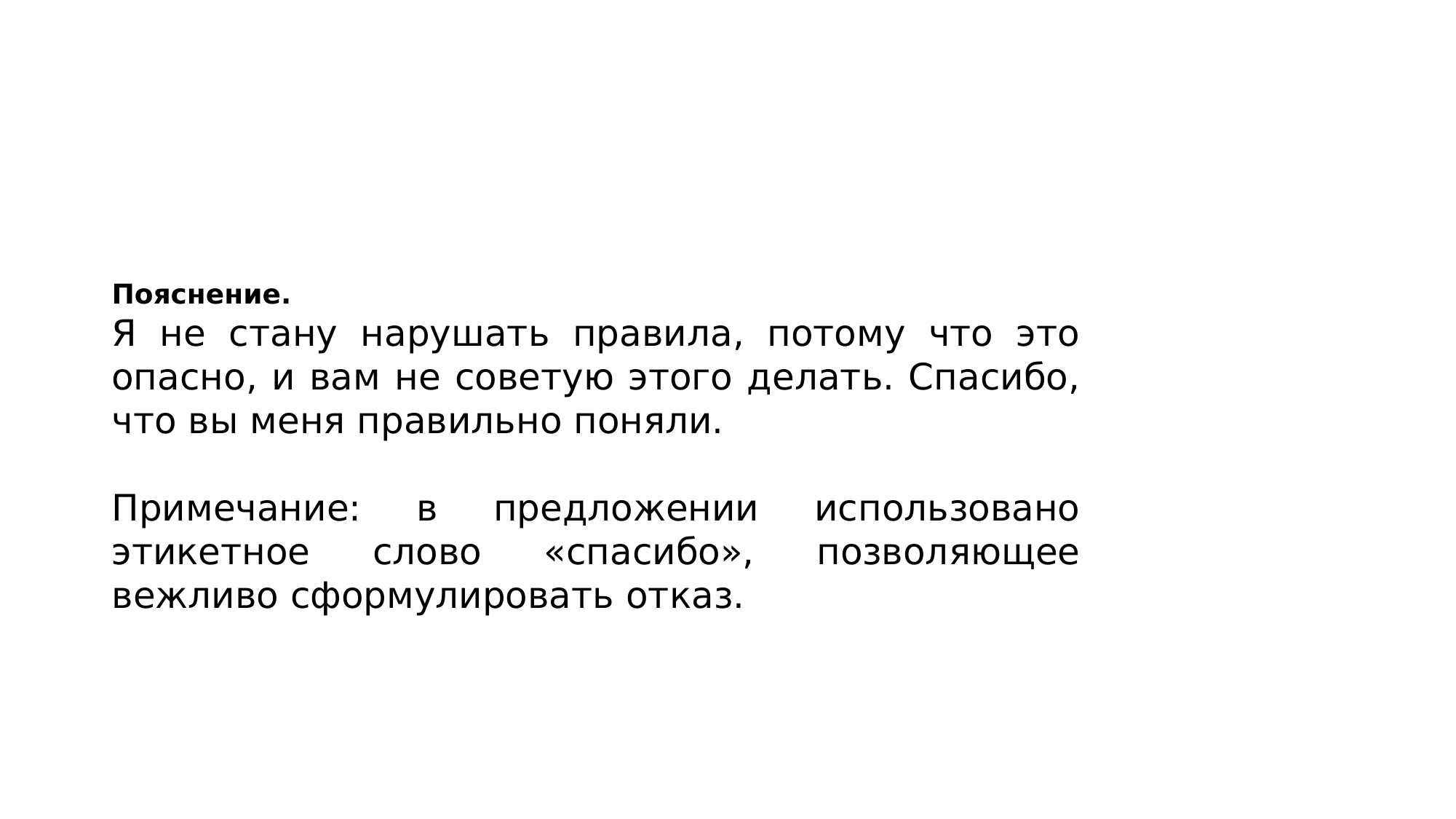

Пояснение.
Я не стану нарушать правила, потому что это опасно, и вам не советую этого делать. Спасибо, что вы меня правильно поняли.

Примечание: в предложении использовано этикетное слово «спасибо», позволяющее вежливо сформулировать отказ.